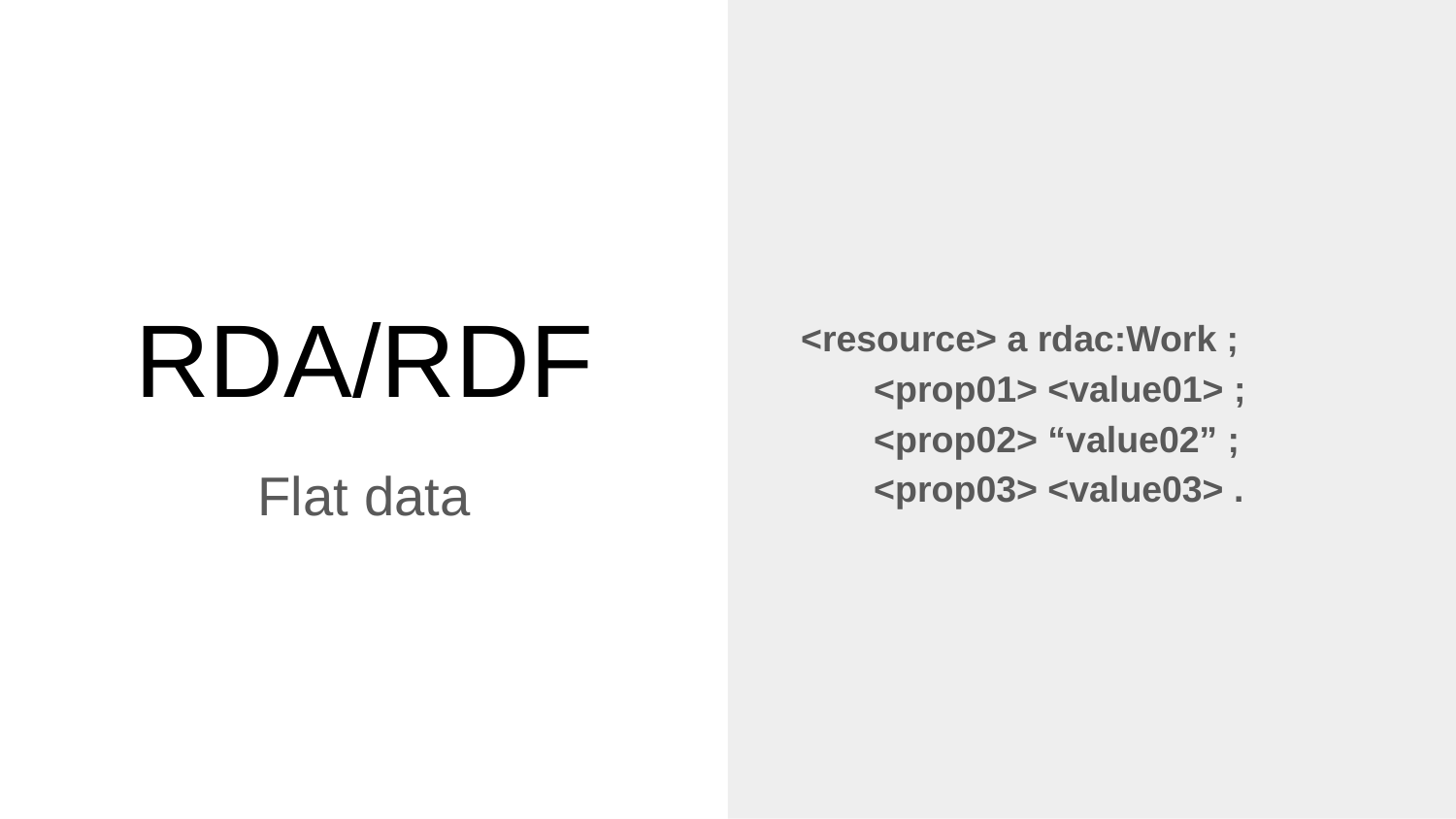

<resource> a rdac:Work ;
<prop01> <value01> ;
<prop02> “value02” ;
<prop03> <value03> .
# RDA/RDF
Flat data